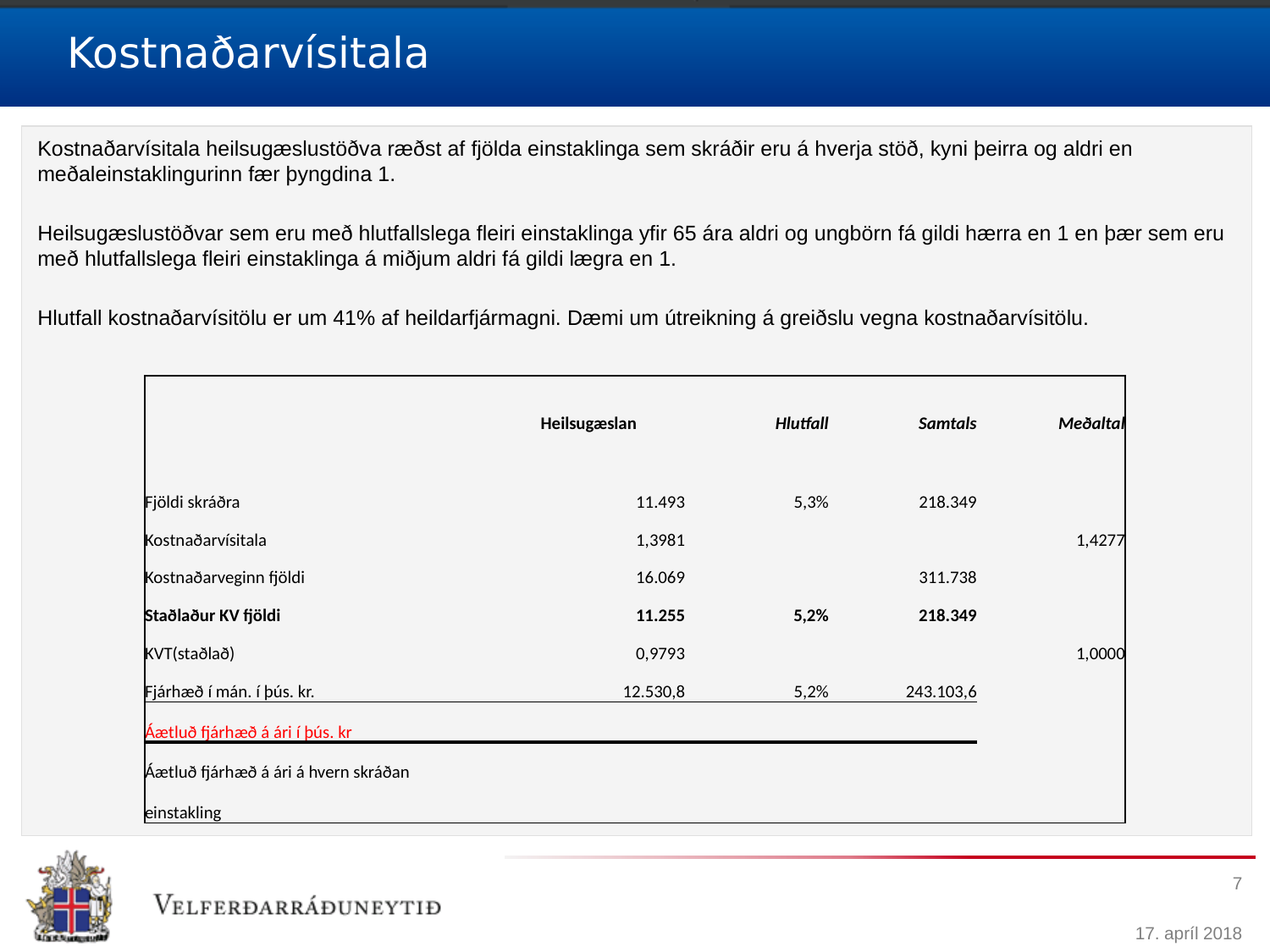

# Kostnaðarvísitala
Kostnaðarvísitala heilsugæslustöðva ræðst af fjölda einstaklinga sem skráðir eru á hverja stöð, kyni þeirra og aldri en meðaleinstaklingurinn fær þyngdina 1.

Heilsugæslustöðvar sem eru með hlutfallslega fleiri einstaklinga yfir 65 ára aldri og ungbörn fá gildi hærra en 1 en þær sem eru með hlutfallslega fleiri einstaklinga á miðjum aldri fá gildi lægra en 1.

Hlutfall kostnaðarvísitölu er um 41% af heildarfjármagni. Dæmi um útreikning á greiðslu vegna kostnaðarvísitölu.

|  | Heilsugæslan | Hlutfall | Samtals | Meðaltal |
| --- | --- | --- | --- | --- |
| Fjöldi skráðra | 11.493 | 5,3% | 218.349 |  |
| Kostnaðarvísitala | 1,3981 |  |  | 1,4277 |
| Kostnaðarveginn fjöldi | 16.069 |  | 311.738 |  |
| Staðlaður KV fjöldi | 11.255 | 5,2% | 218.349 |  |
| KVT(staðlað) | 0,9793 |  |  | 1,0000 |
| Fjárhæð í mán. í þús. kr. | 12.530,8 | 5,2% | 243.103,6 |  |
| Áætluð fjárhæð á ári í þús. kr |  |  |  |  |
| Áætluð fjárhæð á ári á hvern skráðan |  |  |  |  |
| einstakling |  |  |  |  |
7
17. apríl 2018